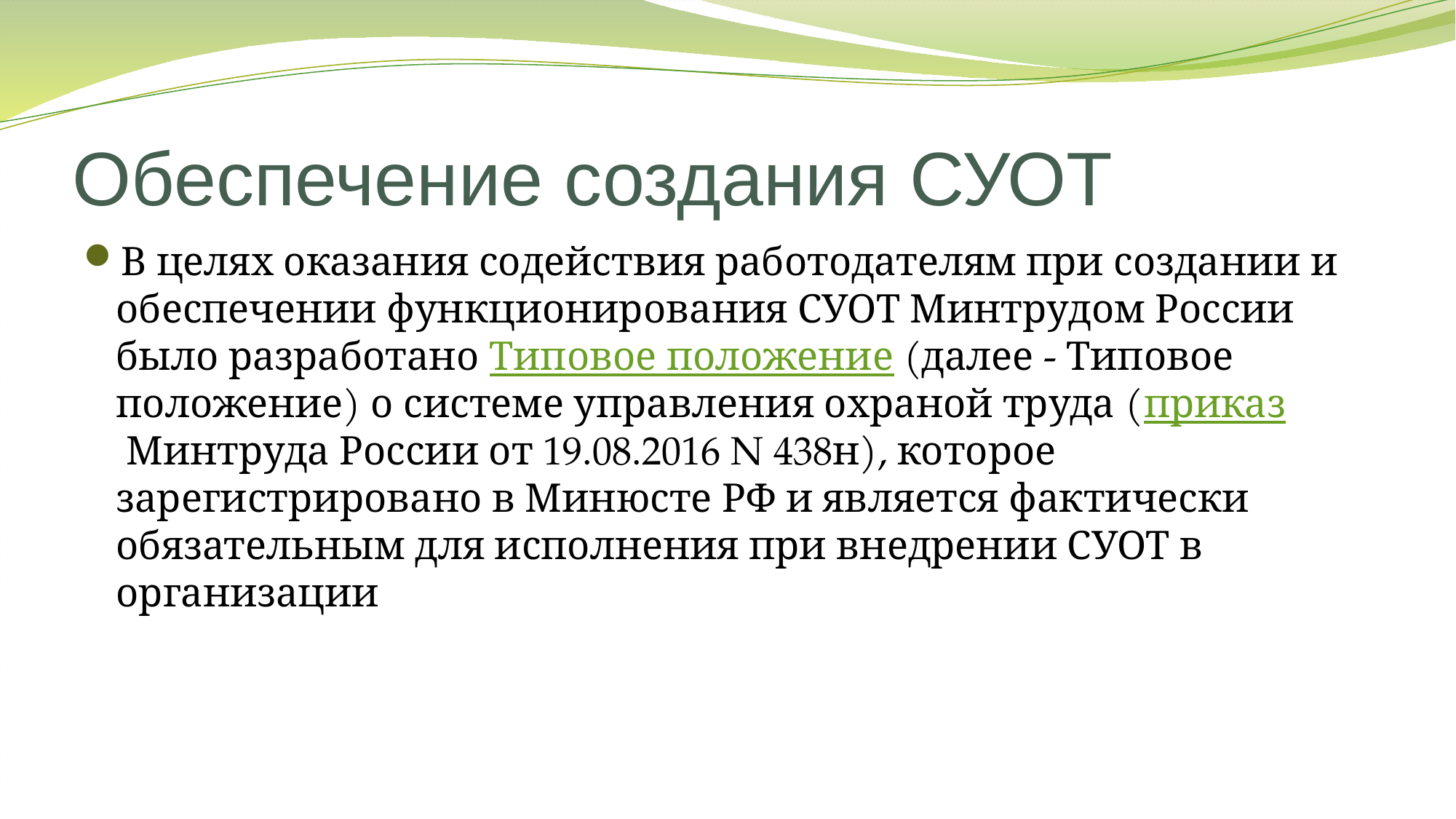

# Обеспечение создания СУОТ
В целях оказания содействия работодателям при создании и обеспечении функционирования СУОТ Минтрудом России было разработано Типовое положение (далее - Типовое положение) о системе управления охраной труда (приказ Минтруда России от 19.08.2016 N 438н), которое зарегистрировано в Минюсте РФ и является фактически обязательным для исполнения при внедрении СУОТ в организации